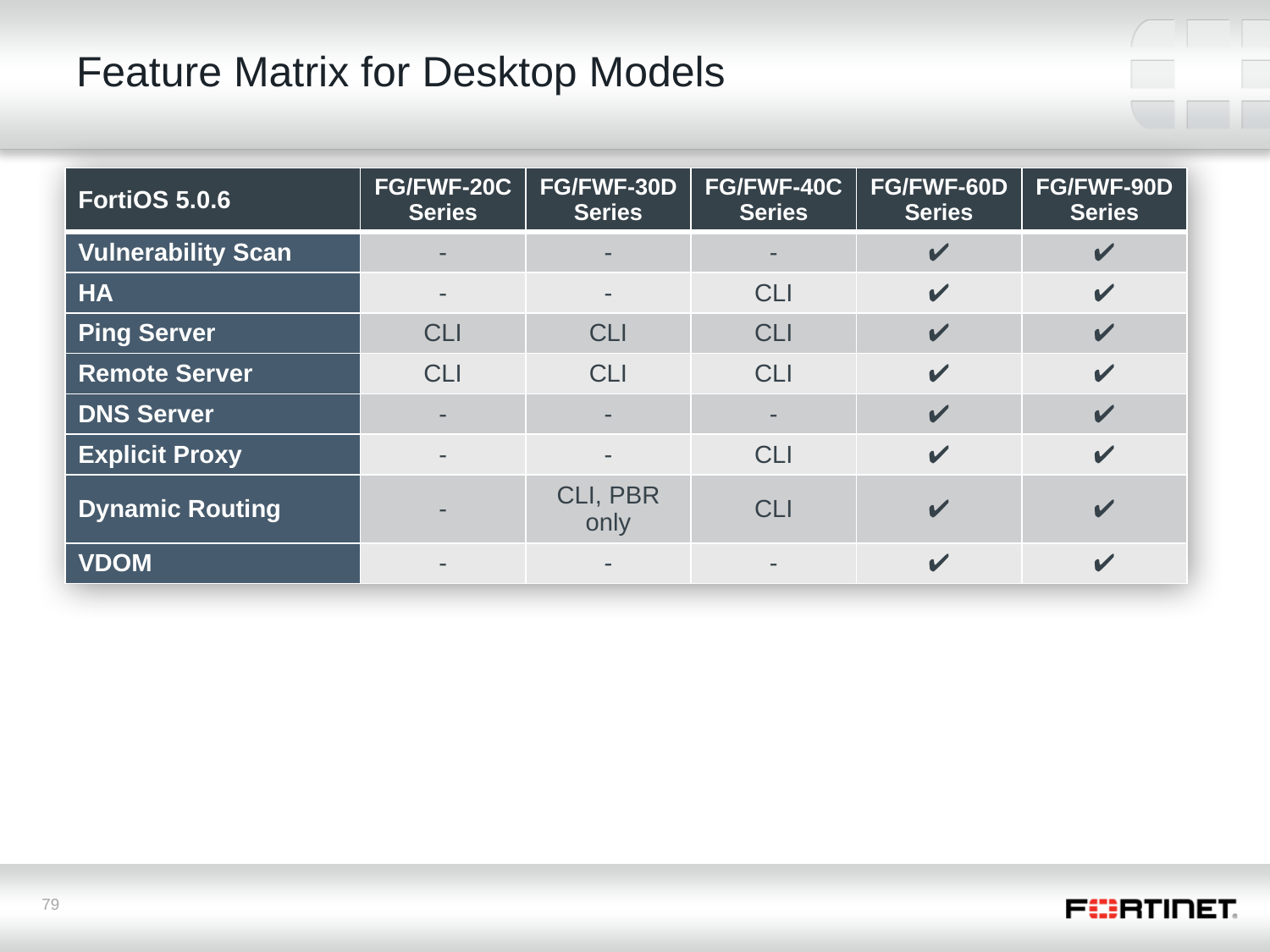

# Feature Matrix for Desktop Models
| FortiOS 5.0.6 | FG/FWF-20C Series | FG/FWF-30D Series | FG/FWF-40C Series | FG/FWF-60D Series | FG/FWF-90D Series |
| --- | --- | --- | --- | --- | --- |
| Vulnerability Scan | - | - | - | ✔ | ✔ |
| HA | - | - | CLI | ✔ | ✔ |
| Ping Server | CLI | CLI | CLI | ✔ | ✔ |
| Remote Server | CLI | CLI | CLI | ✔ | ✔ |
| DNS Server | - | - | - | ✔ | ✔ |
| Explicit Proxy | - | - | CLI | ✔ | ✔ |
| Dynamic Routing | - | CLI, PBR only | CLI | ✔ | ✔ |
| VDOM | - | - | - | ✔ | ✔ |